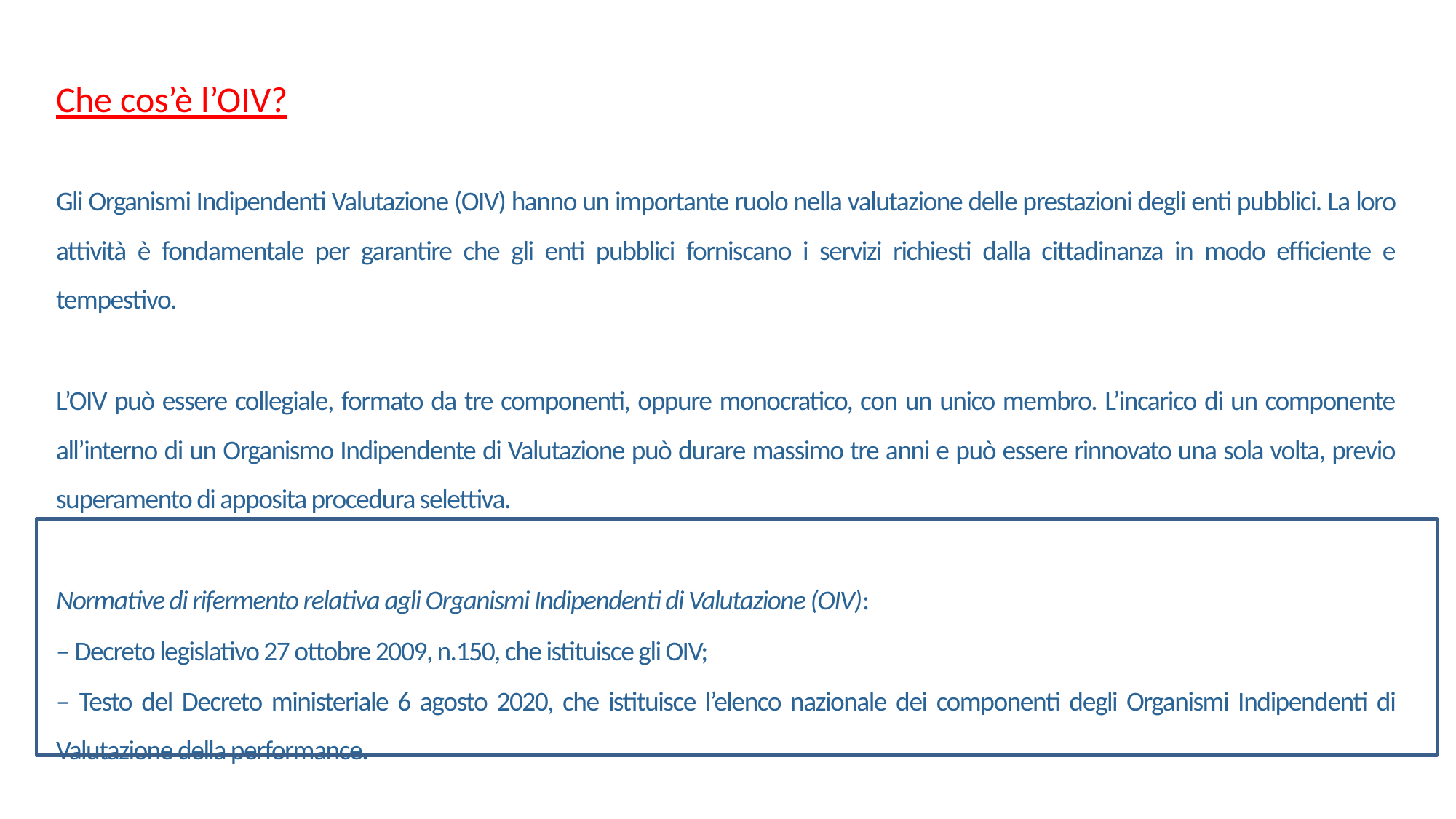

# Che cos’è l’OIV?
Gli Organismi Indipendenti Valutazione (OIV) hanno un importante ruolo nella valutazione delle prestazioni degli enti pubblici. La loro attività è fondamentale per garantire che gli enti pubblici forniscano i servizi richiesti dalla cittadinanza in modo efficiente e tempestivo.

L’OIV può essere collegiale, formato da tre componenti, oppure monocratico, con un unico membro. L’incarico di un componente all’interno di un Organismo Indipendente di Valutazione può durare massimo tre anni e può essere rinnovato una sola volta, previo superamento di apposita procedura selettiva.

Normative di rifermento relativa agli Organismi Indipendenti di Valutazione (OIV):
– Decreto legislativo 27 ottobre 2009, n.150, che istituisce gli OIV;
– Testo del Decreto ministeriale 6 agosto 2020, che istituisce l’elenco nazionale dei componenti degli Organismi Indipendenti di Valutazione della performance.